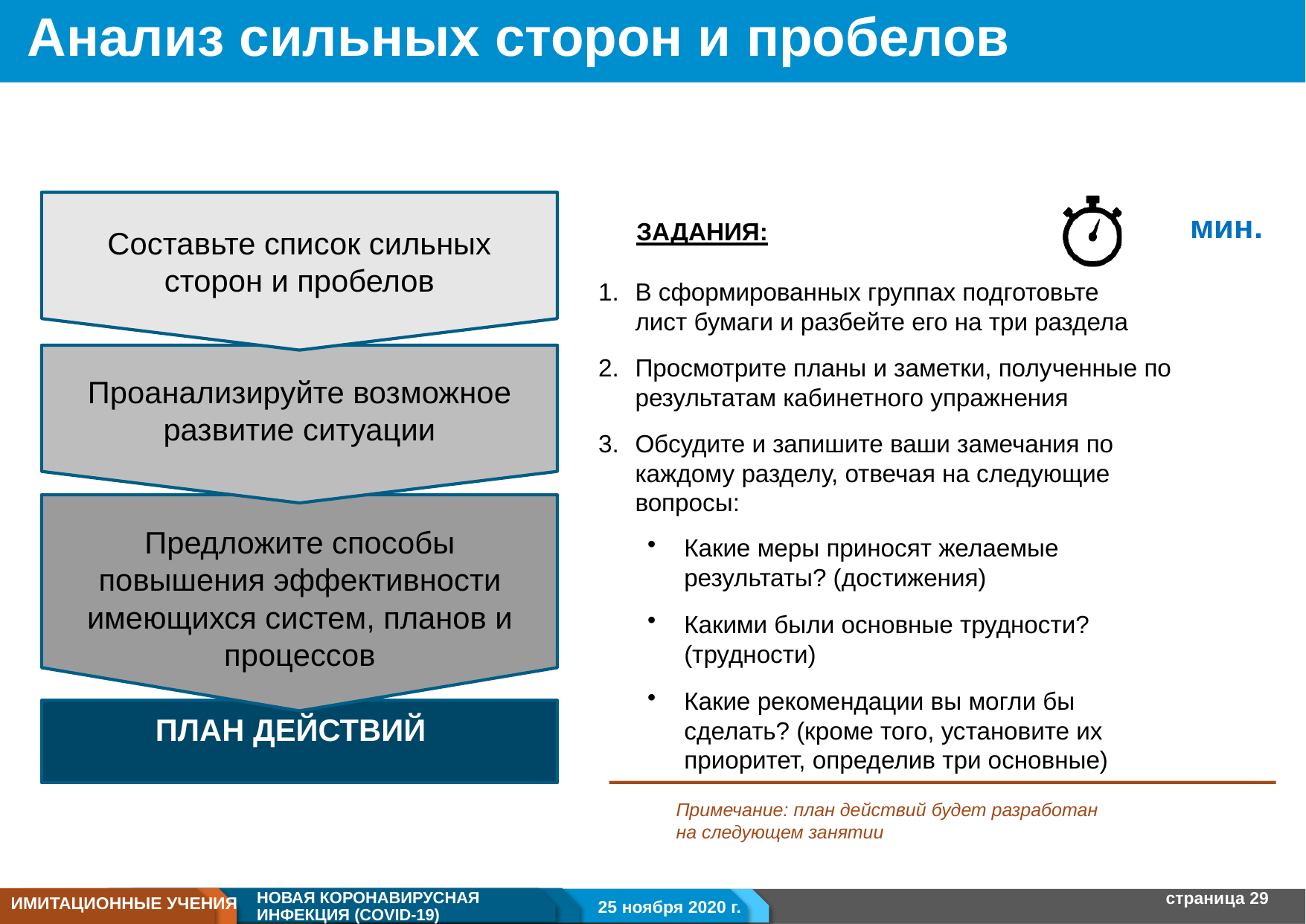

# Анализ сильных сторон и пробелов

 мин.
В сформированных группах подготовьте лист бумаги и разбейте его на три раздела
Просмотрите планы и заметки, полученные по результатам кабинетного упражнения
Обсудите и запишите ваши замечания по каждому разделу, отвечая на следующие вопросы:
Какие меры приносят желаемые результаты? (достижения)
Какими были основные трудности? (трудности)
Какие рекомендации вы могли бы сделать? (кроме того, установите их приоритет, определив три основные)
ЗАДАНИЯ:
Составьте список сильных сторон и пробелов

Проанализируйте возможное развитие ситуации

Предложите способы повышения эффективности имеющихся систем, планов и процессов

ПЛАН ДЕЙСТВИЙ

Примечание: план действий будет разработан на следующем занятии
страница 29
НОВАЯ КОРОНАВИРУСНАЯ ИНФЕКЦИЯ (COVID-19)
ИМИТАЦИОННЫЕ УЧЕНИЯ
25 ноября 2020 г.